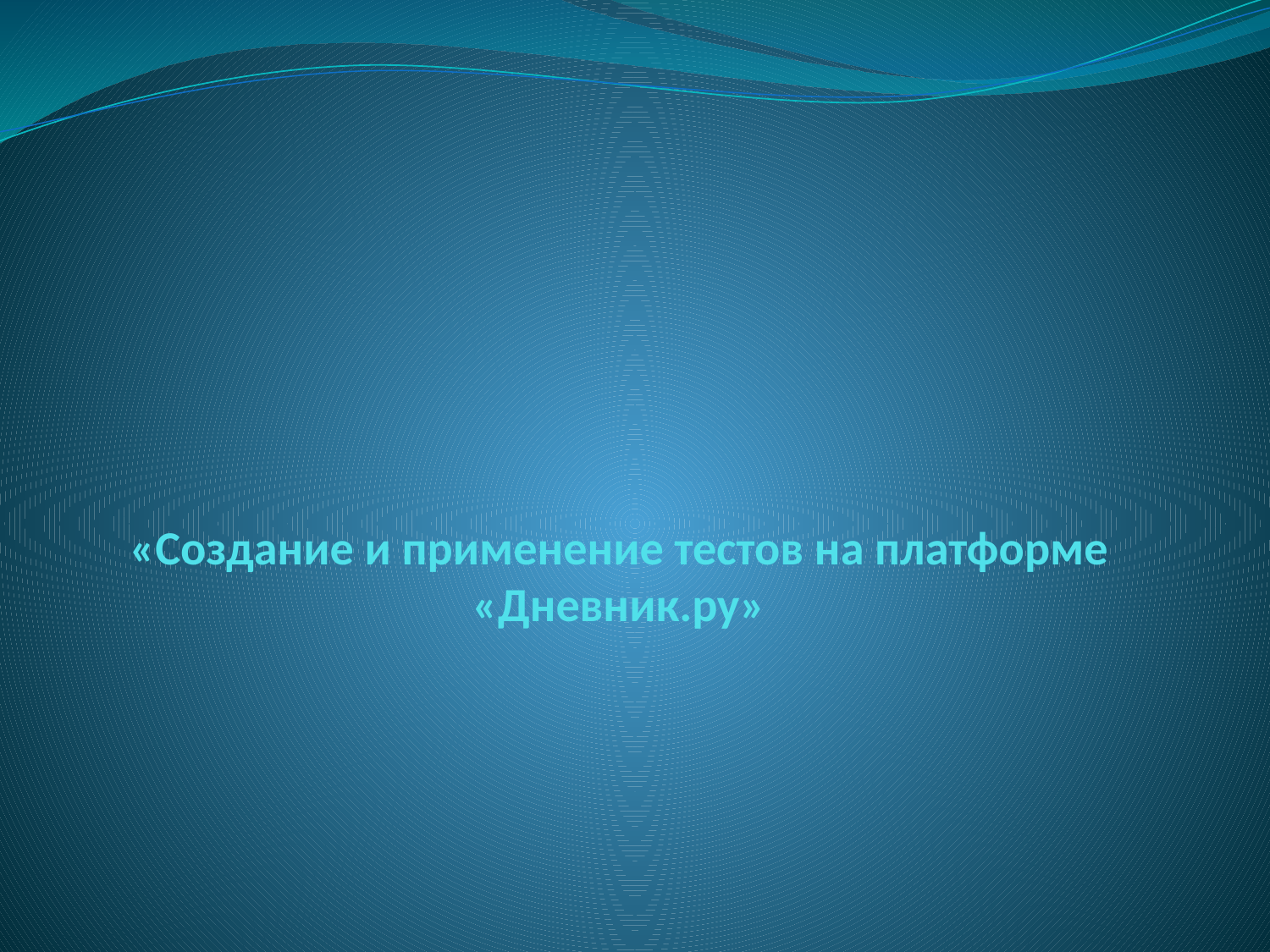

# «Создание и применение тестов на платформе «Дневник.ру»